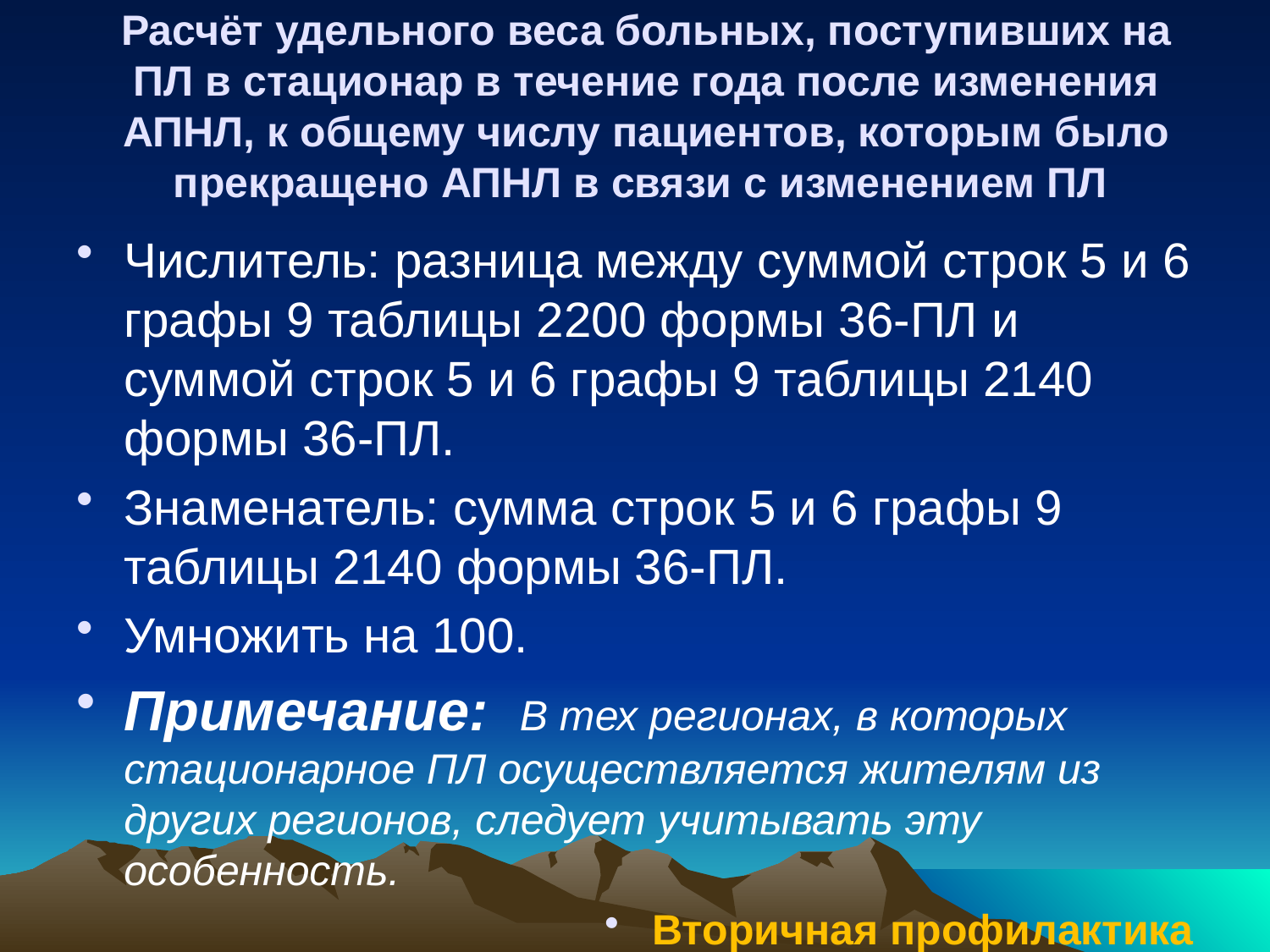

# Расчёт удельного веса больных, поступивших на ПЛ в стационар в течение года после изменения АПНЛ, к общему числу пациентов, которым было прекращено АПНЛ в связи с изменением ПЛ
Числитель: разница между суммой строк 5 и 6 графы 9 таблицы 2200 формы 36-ПЛ и суммой строк 5 и 6 графы 9 таблицы 2140 формы 36-ПЛ.
Знаменатель: сумма строк 5 и 6 графы 9 таблицы 2140 формы 36-ПЛ.
Умножить на 100.
Примечание:  В тех регионах, в которых стационарное ПЛ осуществляется жителям из других регионов, следует учитывать эту особенность.
Вторичная профилактика